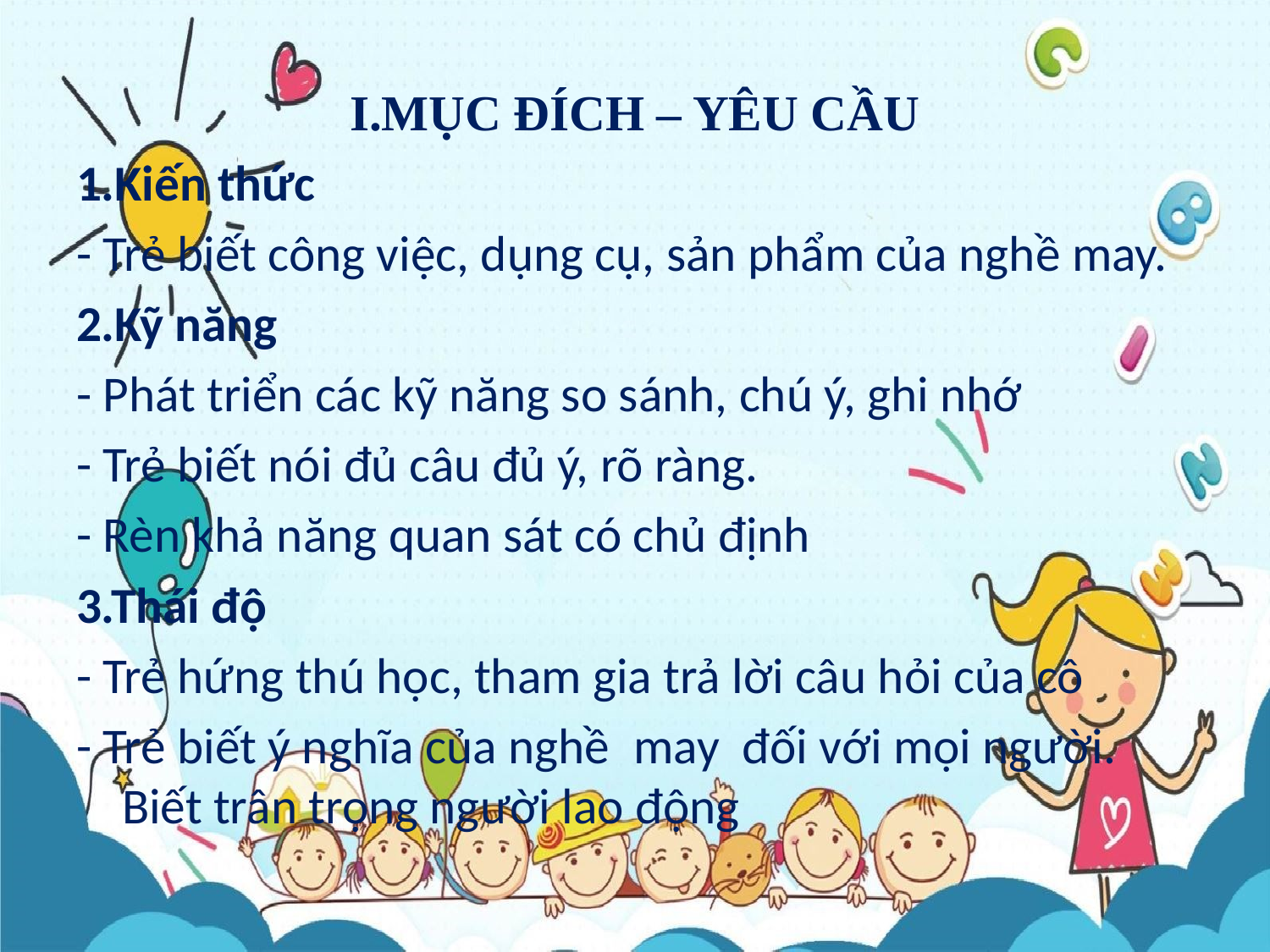

I.MỤC ĐÍCH – YÊU CẦU
1.Kiến thức
- Trẻ biết công việc, dụng cụ, sản phẩm của nghề may.
2.Kỹ năng
- Phát triển các kỹ năng so sánh, chú ý, ghi nhớ
- Trẻ biết nói đủ câu đủ ý, rõ ràng.
- Rèn khả năng quan sát có chủ định
3.Thái độ
- Trẻ hứng thú học, tham gia trả lời câu hỏi của cô
- Trẻ biết ý nghĩa của nghề  may  đối với mọi người. Biết trân trọng người lao động